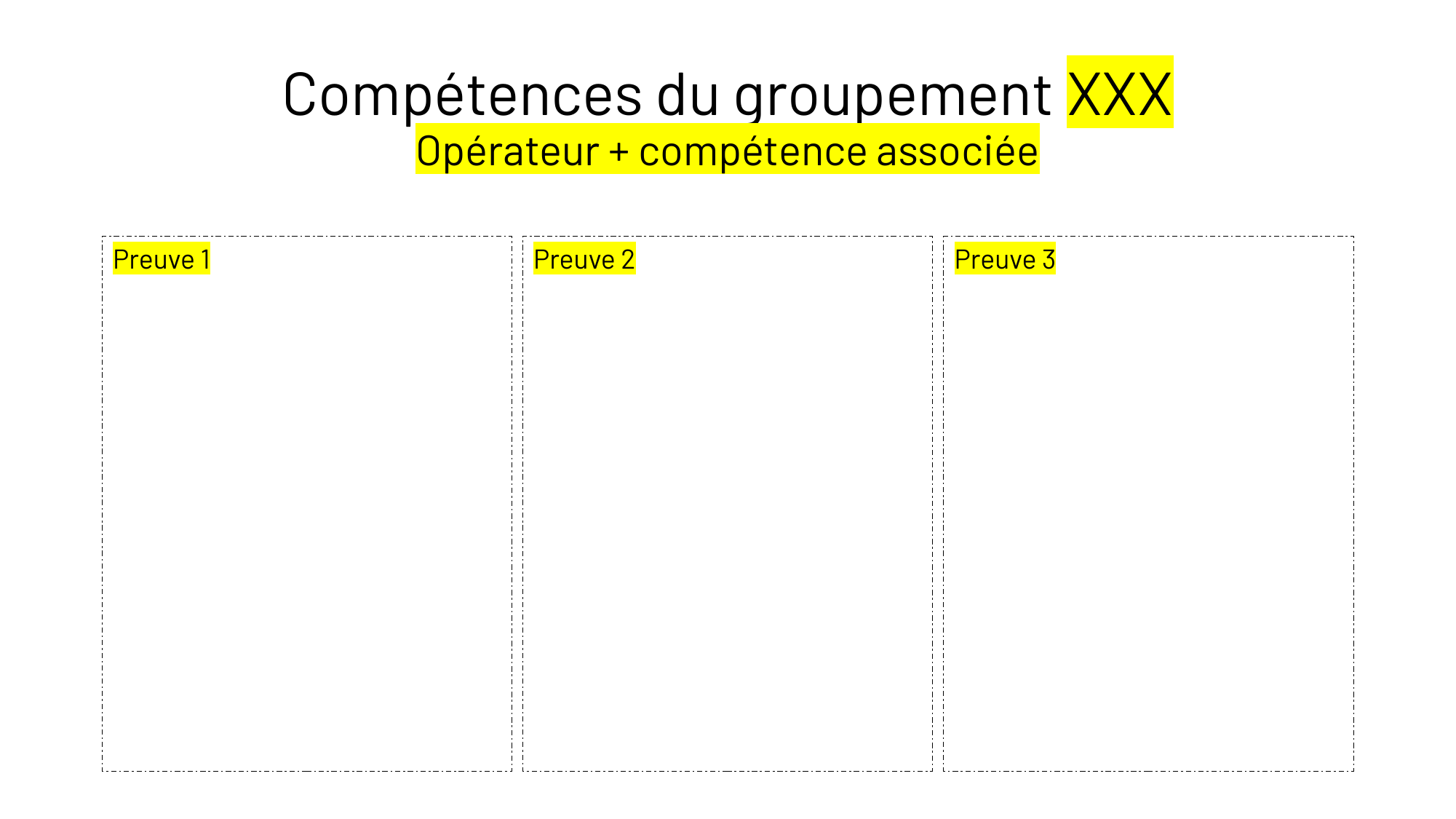

# Compétences du groupement XXX Opérateur + compétence associée
Preuve 1

Preuve 2

Preuve 3